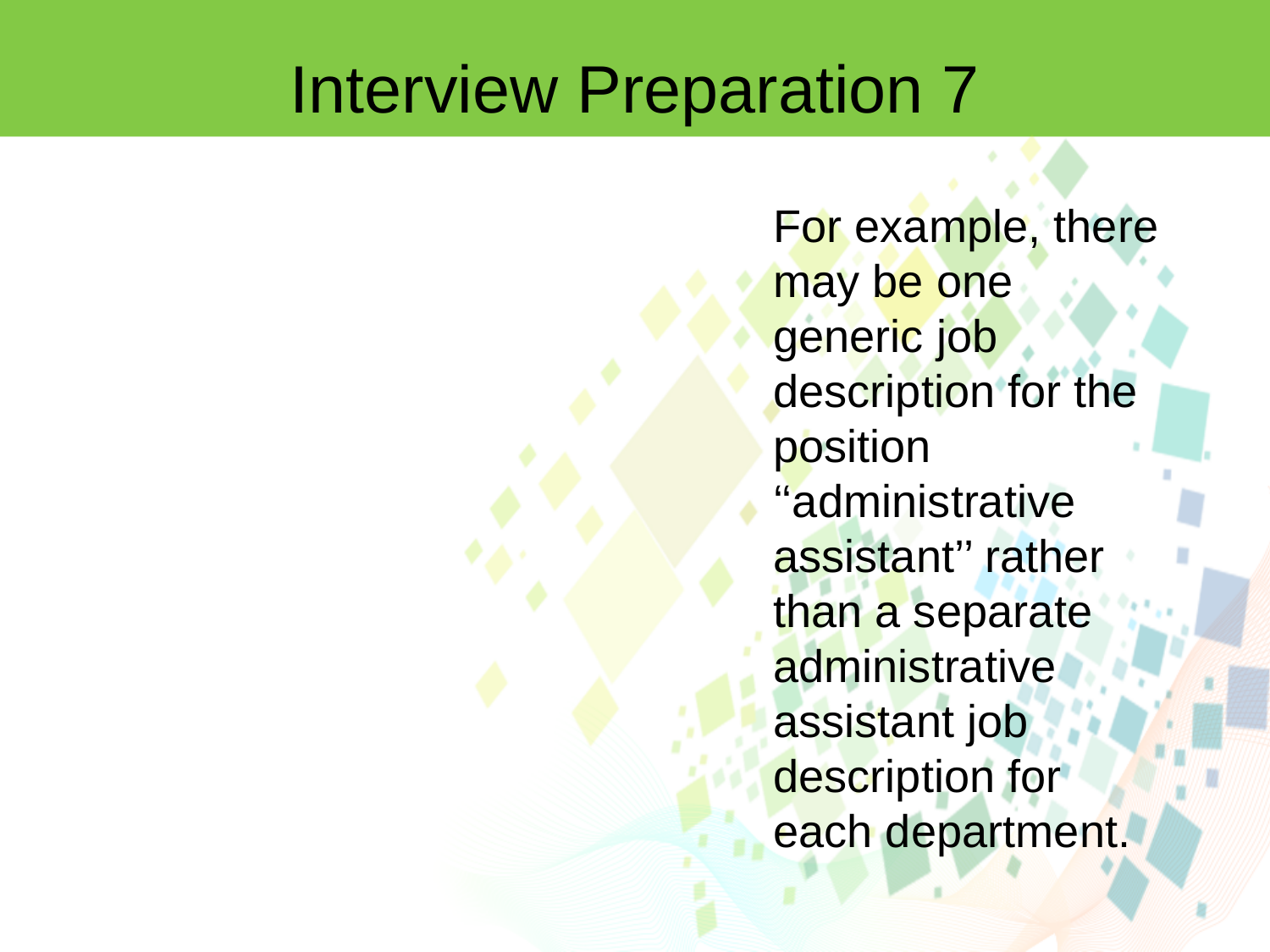

Interview Preparation 7
For example, there may be one generic job description for the position ‘‘administrative
assistant’’ rather than a separate administrative assistant job description for
each department.